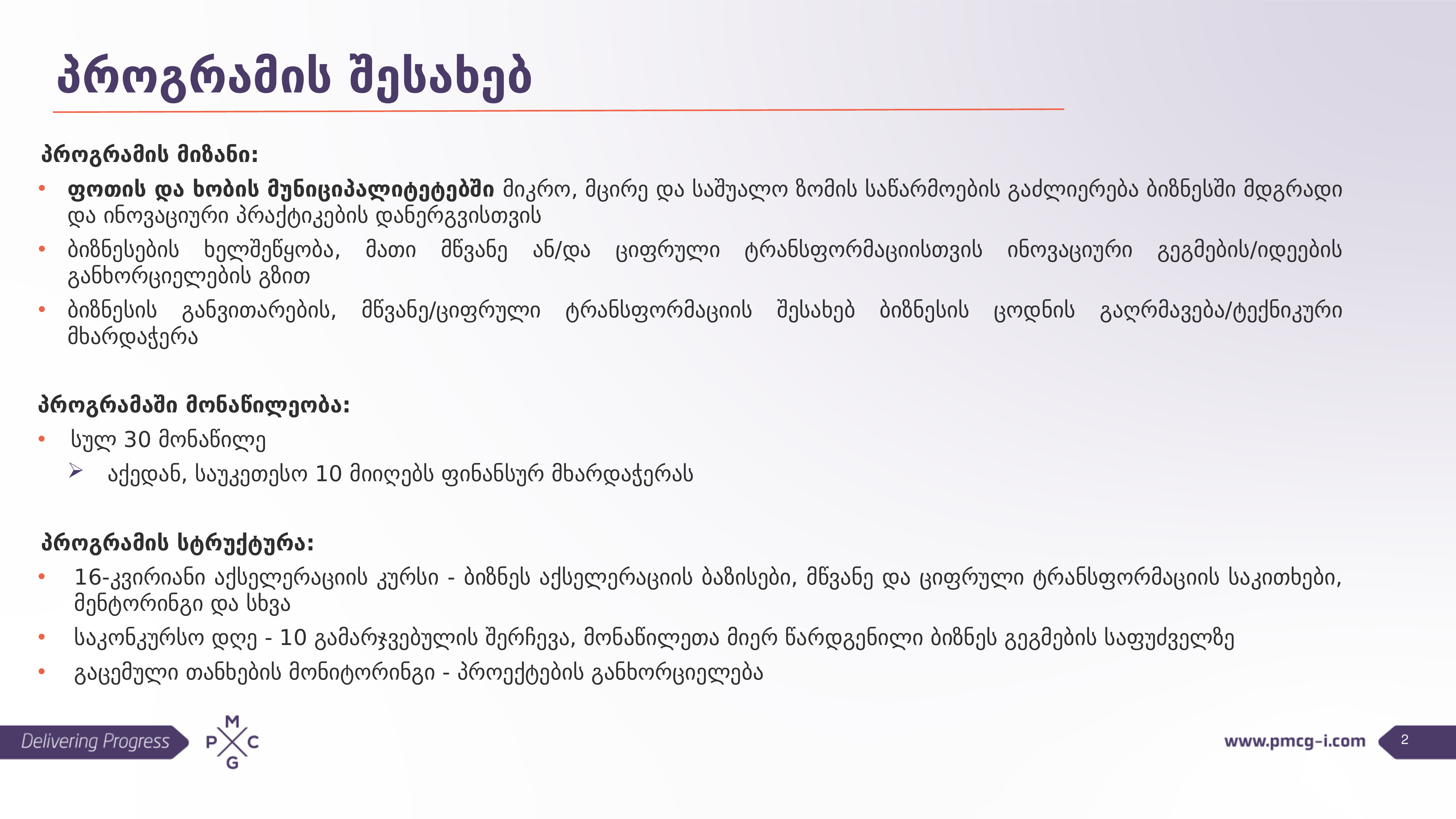

პროგრამის შესახებ

პროგრამის მიზანი:
ფოთის და ხობის მუნიციპალიტეტებში მიკრო, მცირე და საშუალო ზომის საწარმოების გაძლიერება ბიზნესში მდგრადი და ინოვაციური პრაქტიკების დანერგვისთვის
ბიზნესების ხელშეწყობა, მათი მწვანე ან/და ციფრული ტრანსფორმაციისთვის ინოვაციური გეგმების/იდეების განხორციელების გზით
ბიზნესის განვითარების, მწვანე/ციფრული ტრანსფორმაციის შესახებ ბიზნესის ცოდნის გაღრმავება/ტექნიკური მხარდაჭერა

პროგრამაში მონაწილეობა:
სულ 30 მონაწილე
აქედან, საუკეთესო 10 მიიღებს ფინანსურ მხარდაჭერას

პროგრამის სტრუქტურა:
16-კვირიანი აქსელერაციის კურსი - ბიზნეს აქსელერაციის ბაზისები, მწვანე და ციფრული ტრანსფორმაციის საკითხები, მენტორინგი და სხვა
საკონკურსო დღე - 10 გამარჯვებულის შერჩევა, მონაწილეთა მიერ წარდგენილი ბიზნეს გეგმების საფუძველზე
გაცემული თანხების მონიტორინგი - პროექტების განხორციელება
2